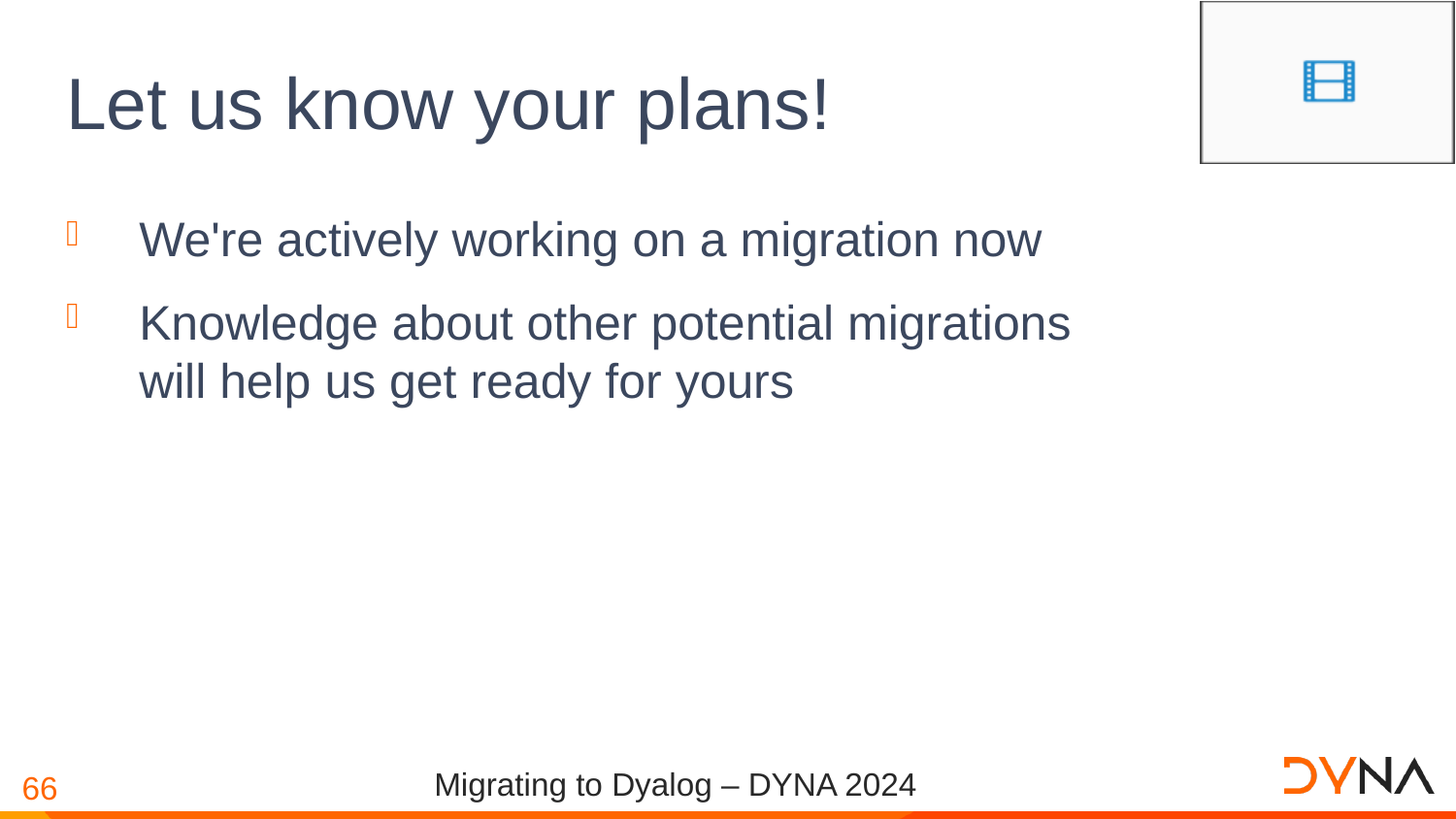

# Let us know your plans!
We're actively working on a migration now
Knowledge about other potential migrations will help us get ready for yours